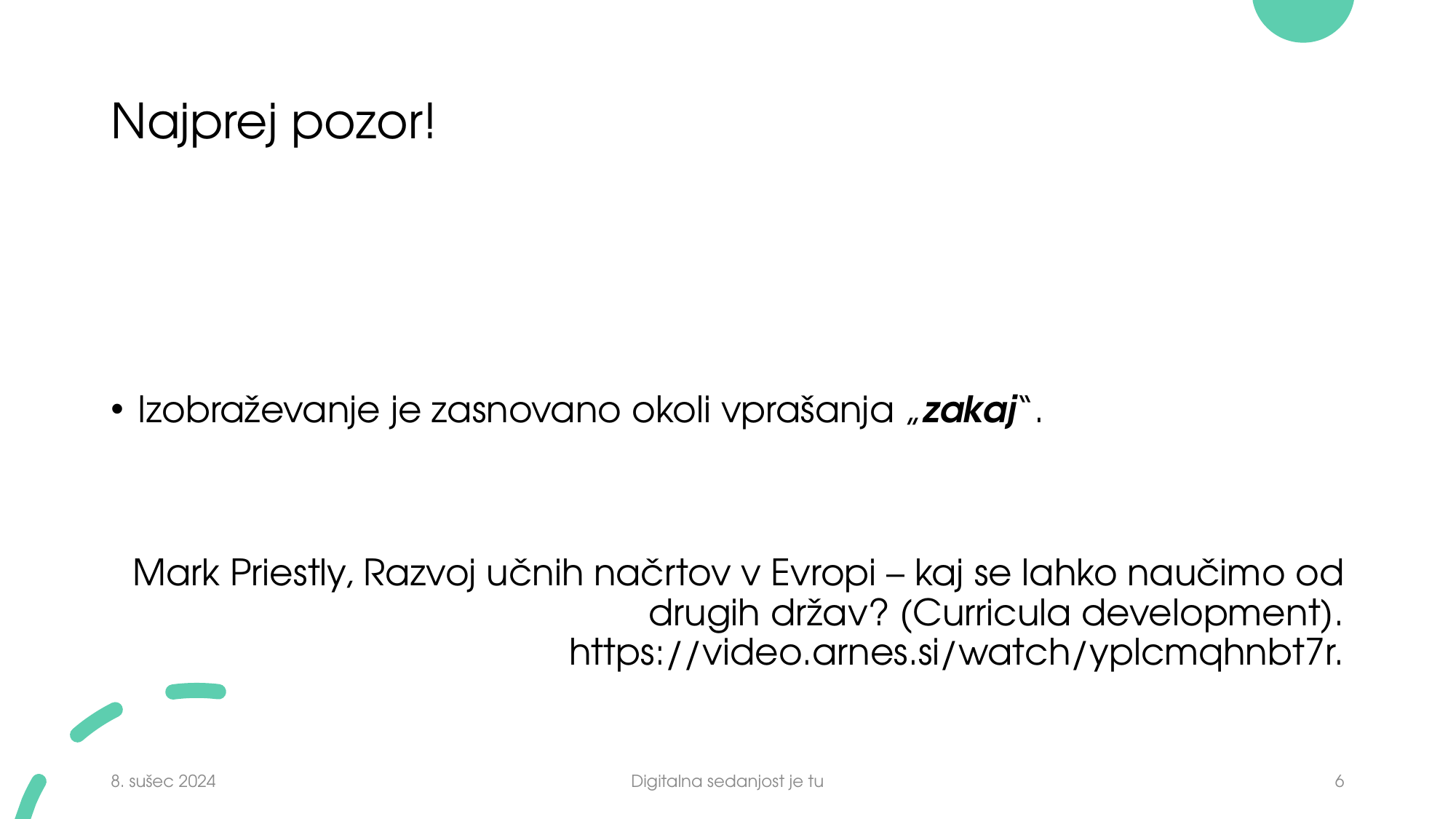

# Najprej pozor!

Izobraževanje je zasnovano okoli vprašanja „zakaj“.

Mark Priestly, Razvoj učnih načrtov v Evropi – kaj se lahko naučimo od drugih držav? (Curricula development). https://video.arnes.si/watch/yplcmqhnbt7r.

8. sušec 2024
Digitalna sedanjost je tu
6